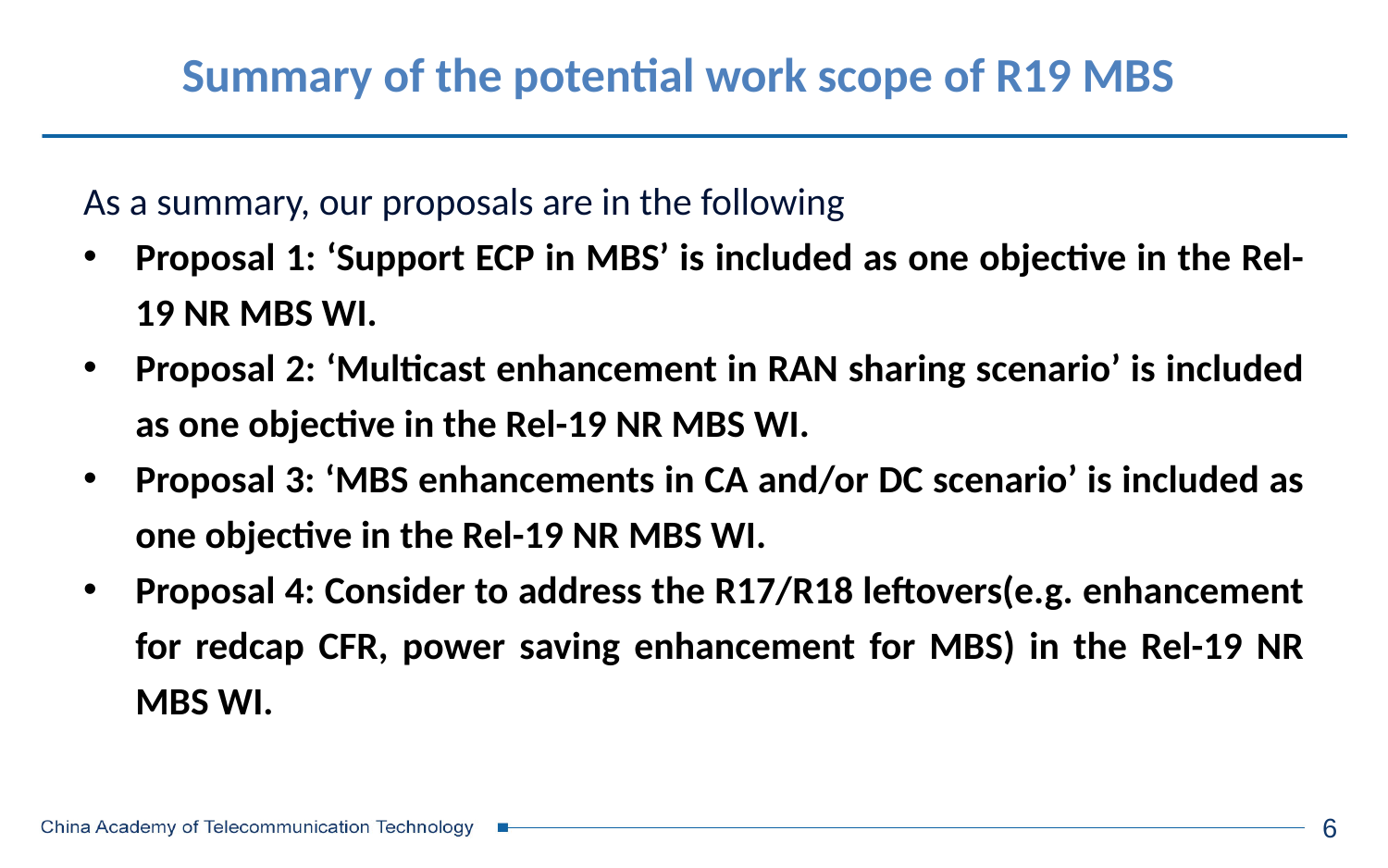

# Summary of the potential work scope of R19 MBS
As a summary, our proposals are in the following
Proposal 1: ‘Support ECP in MBS’ is included as one objective in the Rel-19 NR MBS WI.
Proposal 2: ‘Multicast enhancement in RAN sharing scenario’ is included as one objective in the Rel-19 NR MBS WI.
Proposal 3: ‘MBS enhancements in CA and/or DC scenario’ is included as one objective in the Rel-19 NR MBS WI.
Proposal 4: Consider to address the R17/R18 leftovers(e.g. enhancement for redcap CFR, power saving enhancement for MBS) in the Rel-19 NR MBS WI.

6